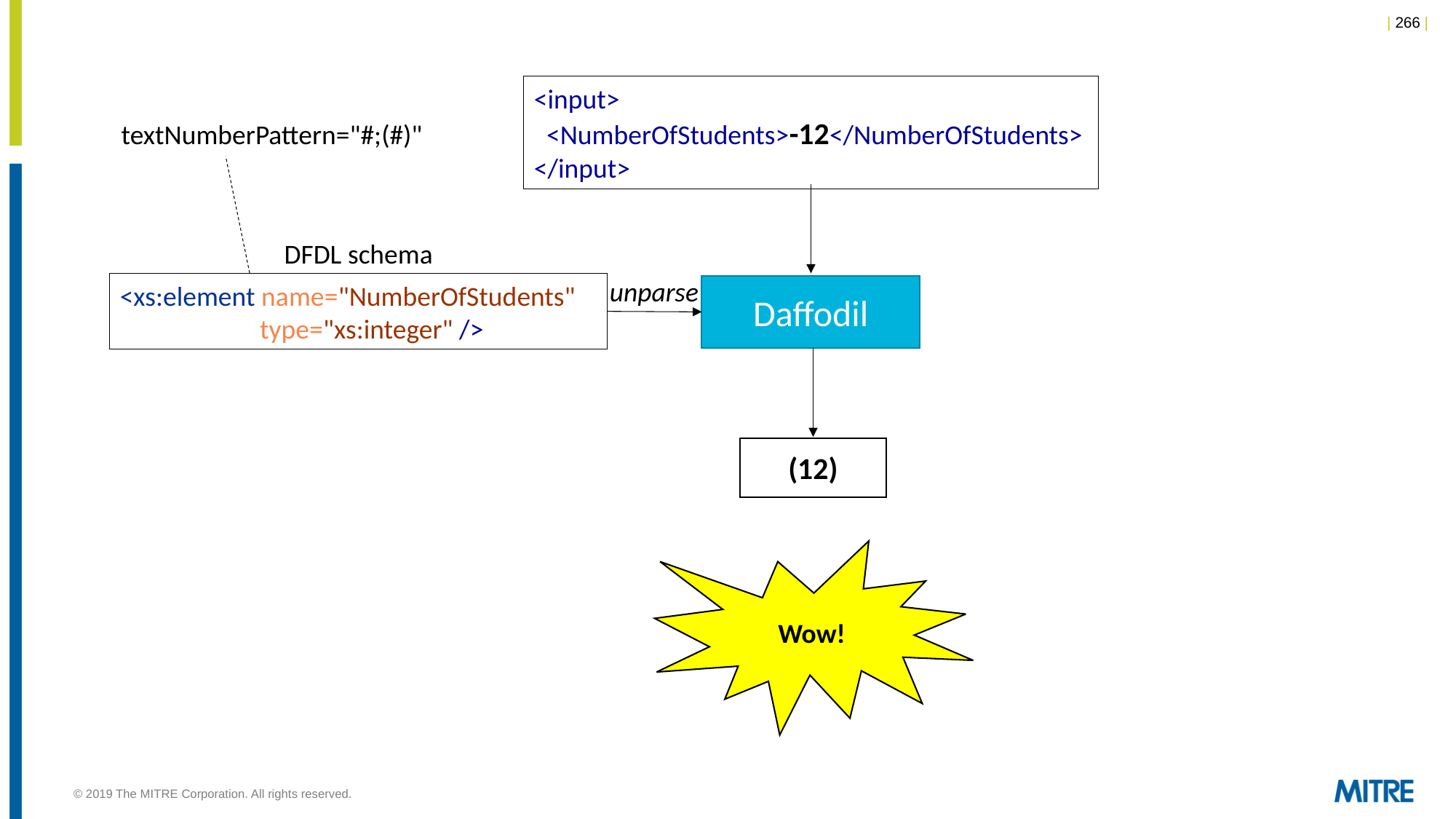

<input>
  <NumberOfStudents>-12</NumberOfStudents>
</input>
textNumberPattern="#;(#)"
DFDL schema
unparse
<xs:element name="NumberOfStudents"
            	     type="xs:integer" />
Daffodil
(12)
Wow!
© 2019 The MITRE Corporation. All rights reserved.